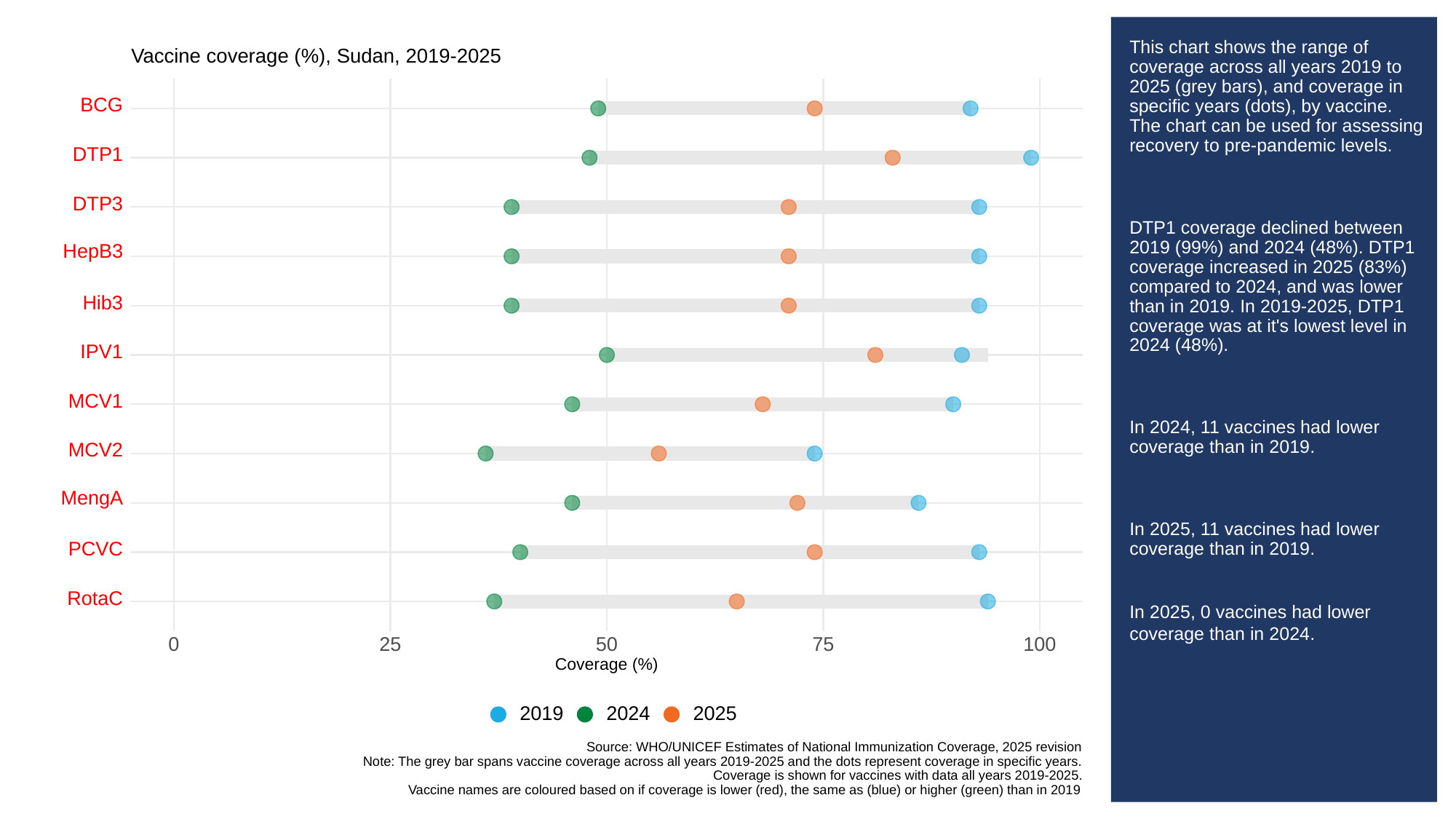

# This chart shows the range of coverage across all years 2019 to 2025 (grey bars), and coverage in specific years (dots), by vaccine. The chart can be used for assessing recovery to pre-pandemic levels.

DTP1 coverage declined between 2019 (99%) and 2024 (48%). DTP1 coverage increased in 2025 (83%) compared to 2024, and was lower than in 2019. In 2019-2025, DTP1 coverage was at it's lowest level in 2024 (48%).

In 2024, 11 vaccines had lower coverage than in 2019.

In 2025, 11 vaccines had lower coverage than in 2019.

In 2025, 0 vaccines had lower coverage than in 2024.

Vaccine coverage (%), Sudan, 2019-2025

BCG

DTP1

DTP3

HepB3

Hib3

IPV1

MCV1

MCV2

MengA

PCVC

RotaC

0
25
50
100
75
Coverage (%)

2019
2024
2025
Source: WHO/UNICEF Estimates of National Immunization Coverage, 2025 revision
Note: The grey bar spans vaccine coverage across all years 2019-2025 and the dots represent coverage in specific years.
 Coverage is shown for vaccines with data all years 2019-2025.
Vaccine names are coloured based on if coverage is lower (red), the same as (blue) or higher (green) than in 2019